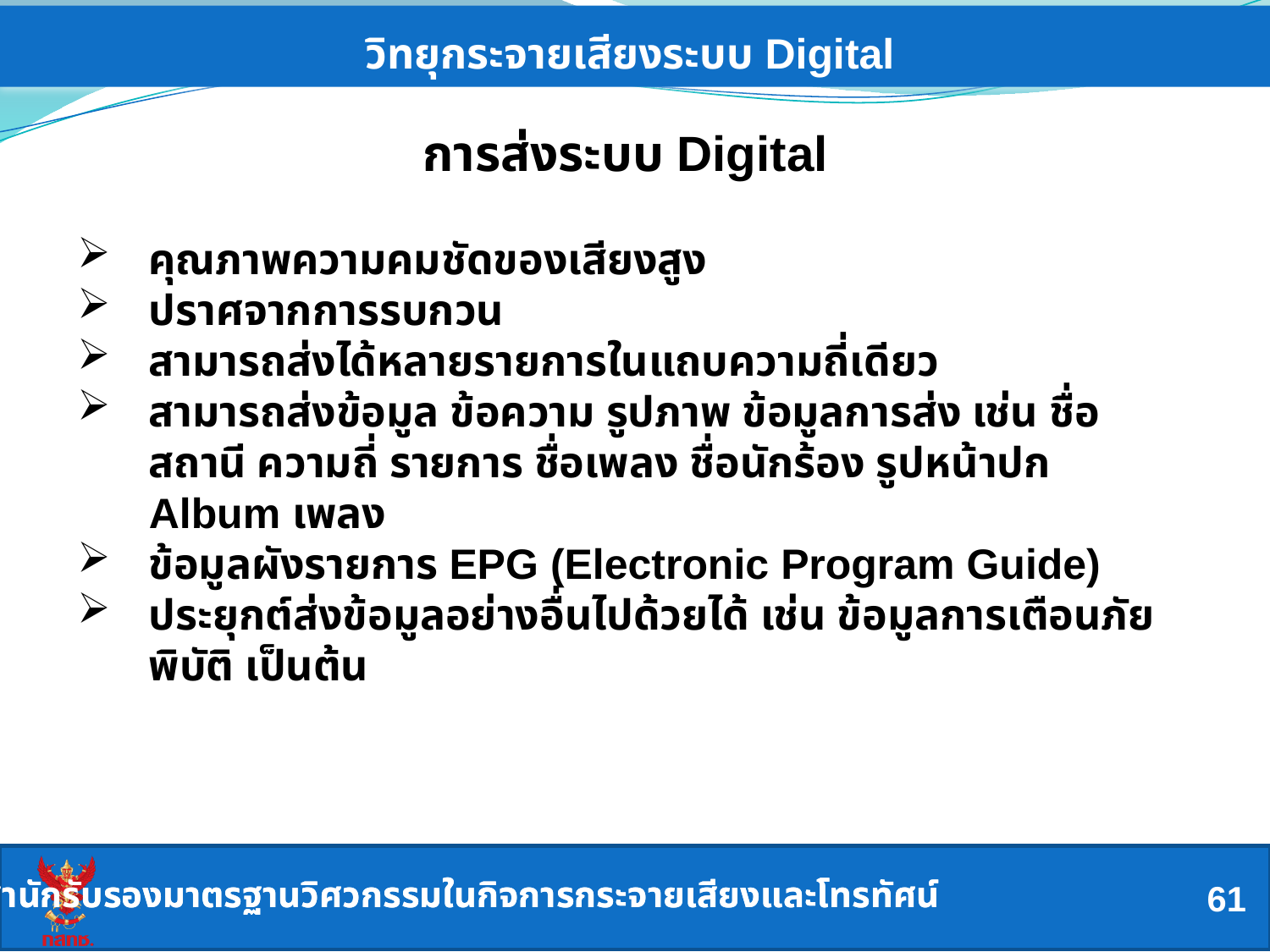

วิทยุกระจายเสียงระบบ Digital
การส่งระบบ Digital
คุณภาพความคมชัดของเสียงสูง
ปราศจากการรบกวน
สามารถส่งได้หลายรายการในแถบความถี่เดียว
สามารถส่งข้อมูล ข้อความ รูปภาพ ข้อมูลการส่ง เช่น ชื่อสถานี ความถี่ รายการ ชื่อเพลง ชื่อนักร้อง รูปหน้าปก Album เพลง
ข้อมูลผังรายการ EPG (Electronic Program Guide)
ประยุกต์ส่งข้อมูลอย่างอื่นไปด้วยได้ เช่น ข้อมูลการเตือนภัยพิบัติ เป็นต้น